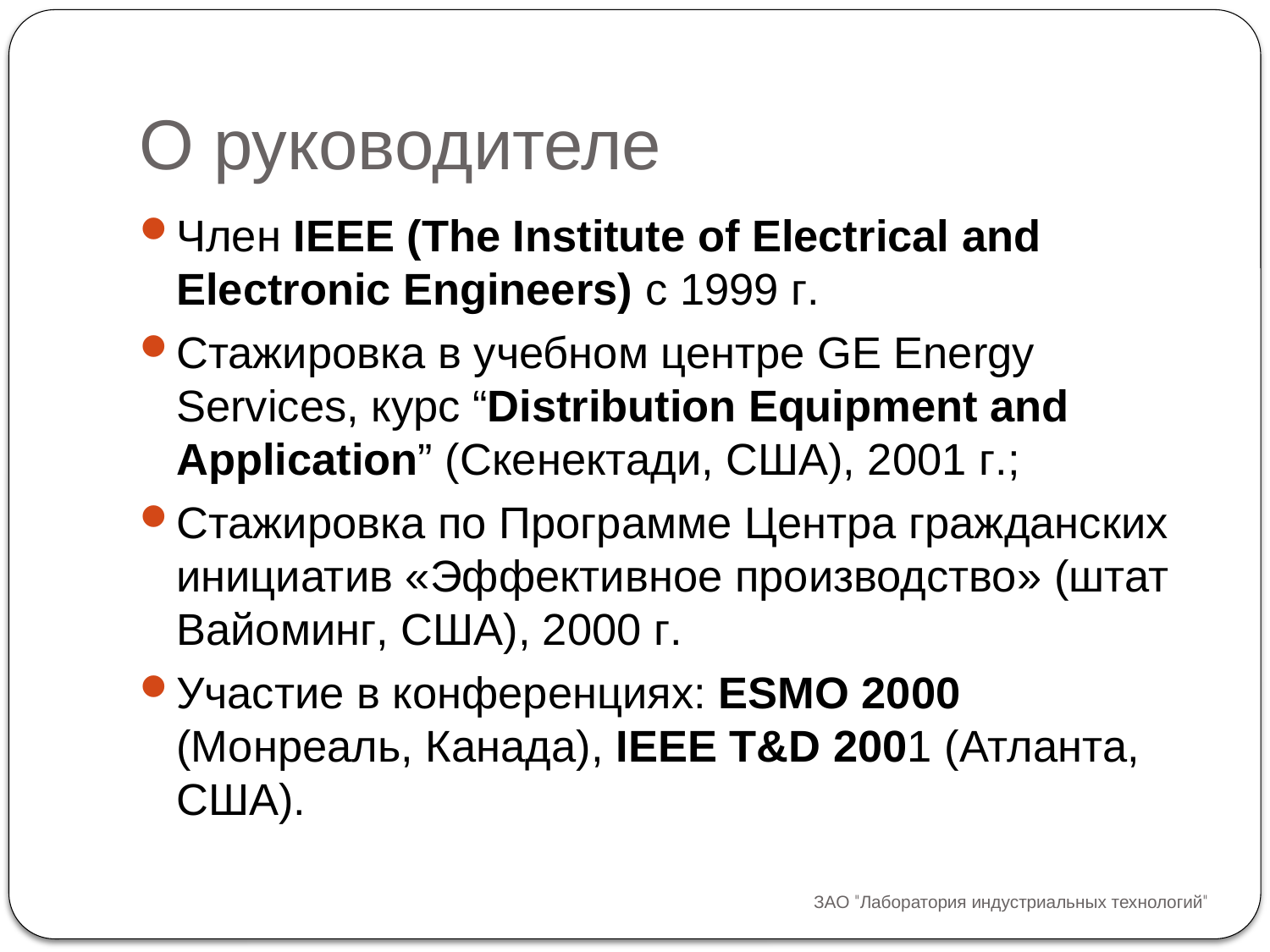

# О руководителе
Член IEEE (The Institute of Electrical and Electronic Engineers) с 1999 г.
Стажировка в учебном центре GE Energy Services, курс “Distribution Equipment and Application” (Скенектади, США), 2001 г.;
Стажировка по Программе Центра гражданских инициатив «Эффективное производство» (штат Вайоминг, США), 2000 г.
Участие в конференциях: ESMO 2000 (Монреаль, Канада), IEEE T&D 2001 (Атланта, США).

ЗАО "Лаборатория индустриальных технологий"